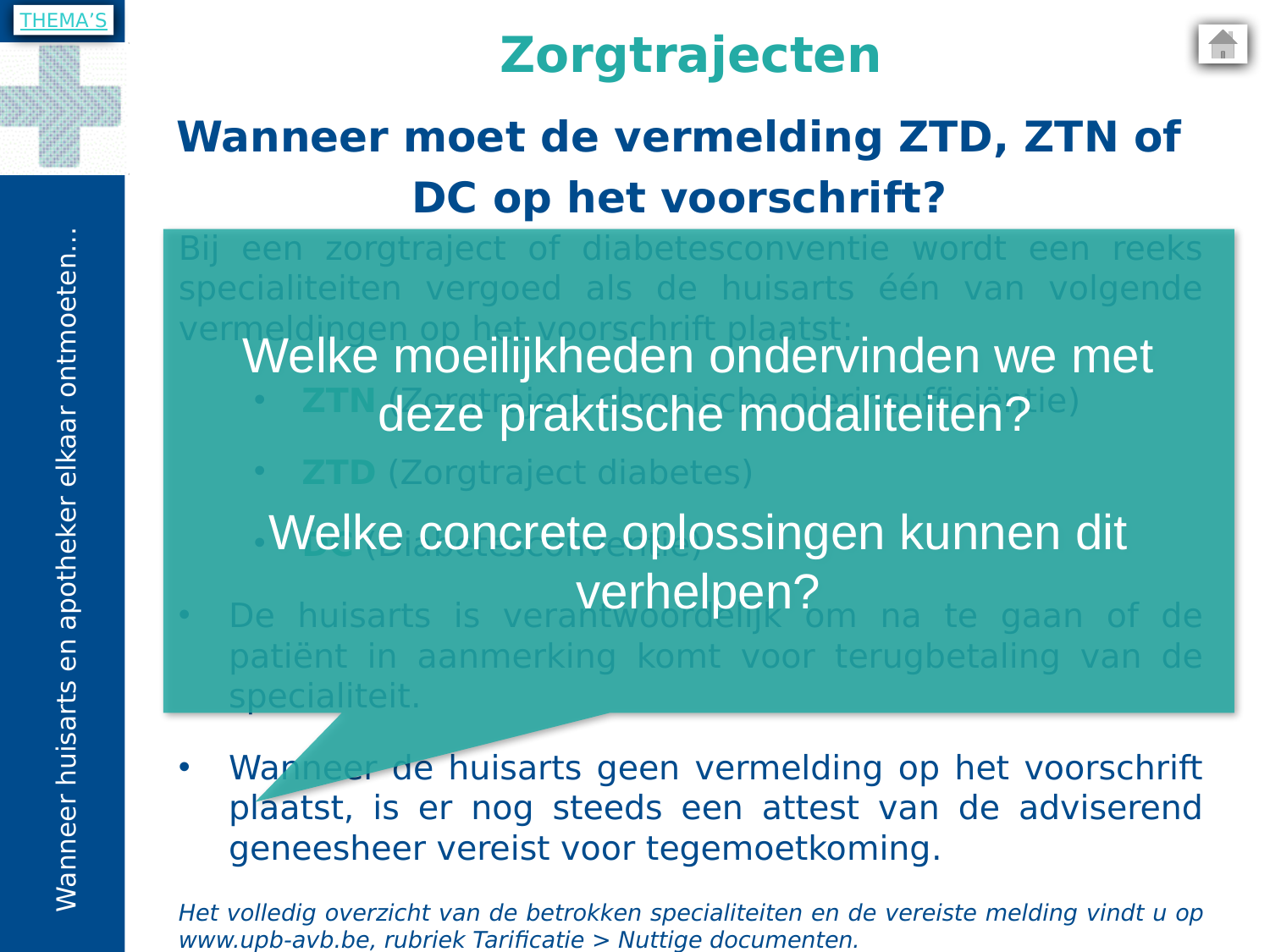

THEMA’S
Zorgtrajecten

Wanneer moet de vermelding ZTD, ZTN of DC op het voorschrift?
Bij een zorgtraject of diabetesconventie wordt een reeks specialiteiten vergoed als de huisarts één van volgende vermeldingen op het voorschrift plaatst:
ZTN (Zorgtraject chronische nierinsufficiëntie)
ZTD (Zorgtraject diabetes)
DC (Diabetesconventie)
De huisarts is verantwoordelijk om na te gaan of de patiënt in aanmerking komt voor terugbetaling van de specialiteit.
Wanneer de huisarts geen vermelding op het voorschrift plaatst, is er nog steeds een attest van de adviserend geneesheer vereist voor tegemoetkoming.
Het volledig overzicht van de betrokken specialiteiten en de vereiste melding vindt u op www.upb-avb.be, rubriek Tarificatie > Nuttige documenten.
Welke moeilijkheden ondervinden we met
 deze praktische modaliteiten?

Welke concrete oplossingen kunnen dit verhelpen?